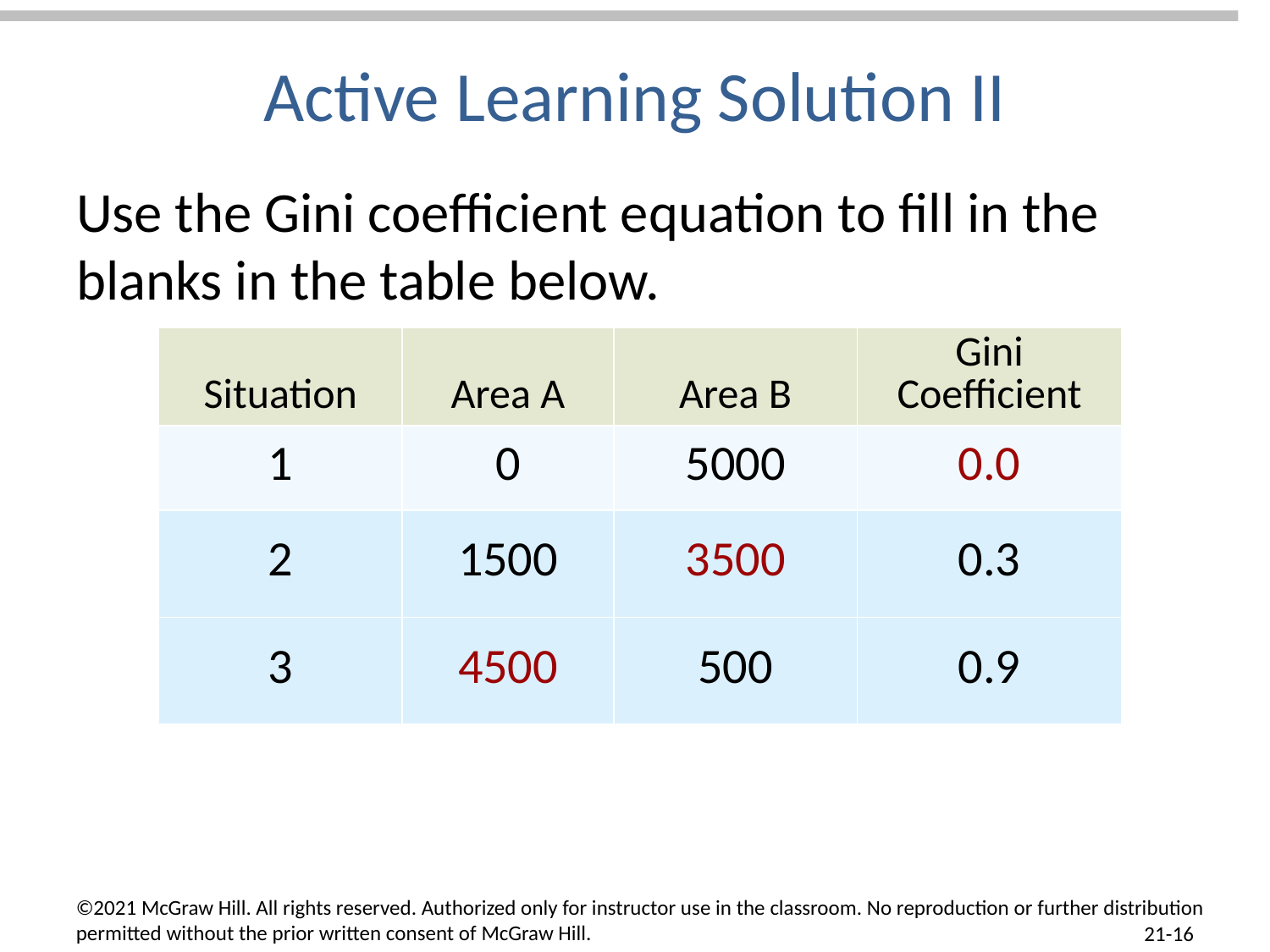

# Active Learning Solution II
Use the Gini coefficient equation to fill in the blanks in the table below.

| Situation | Area A | Area B | Gini Coefficient |
| --- | --- | --- | --- |
| 1 | 0 | 5000 | 0.0 |
| 2 | 1500 | 3500 | 0.3 |
| 3 | 4500 | 500 | 0.9 |